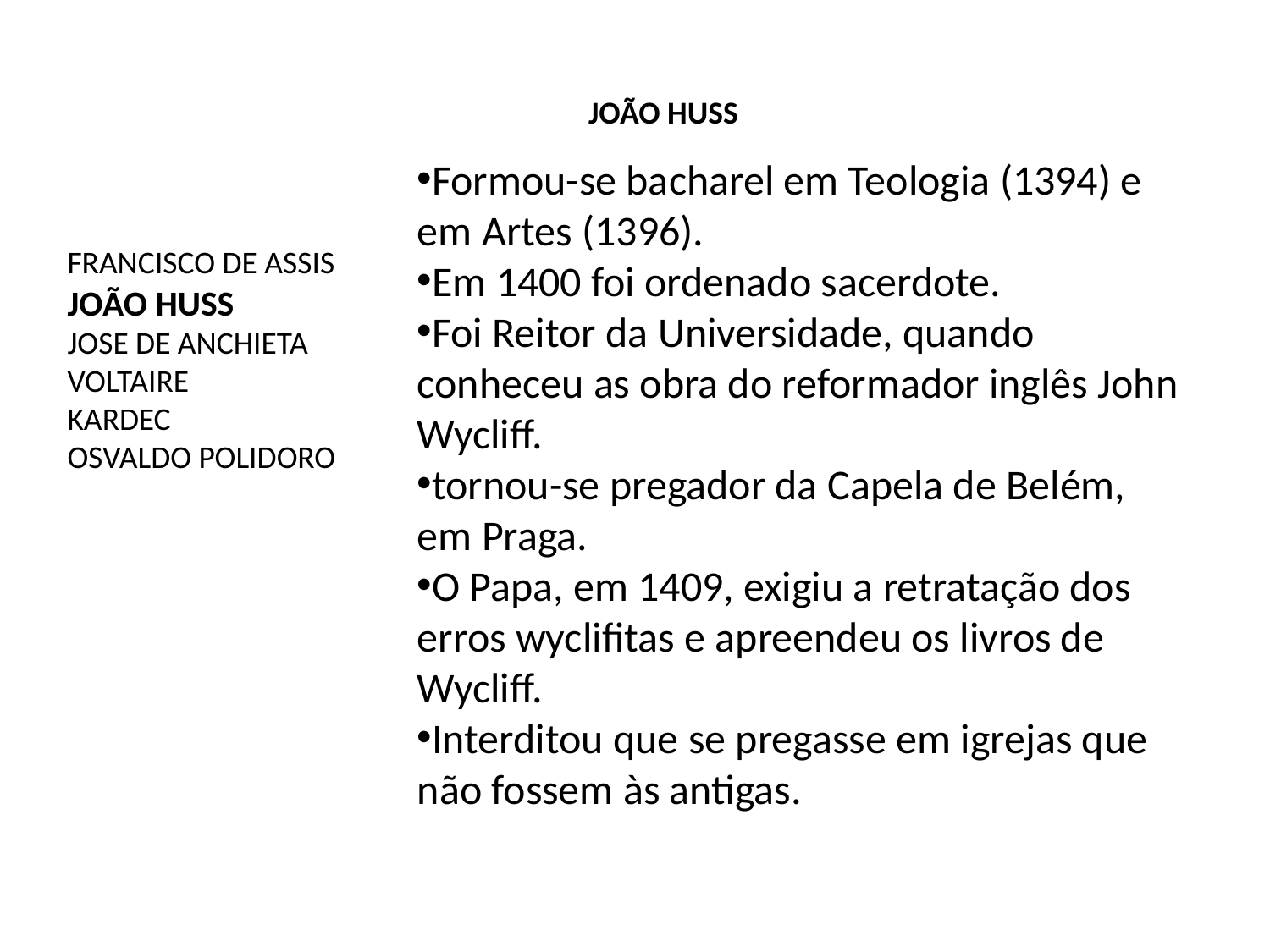

JOÃO HUSS
Formou-se bacharel em Teologia (1394) e em Artes (1396).
Em 1400 foi ordenado sacerdote.
Foi Reitor da Universidade, quando conheceu as obra do reformador inglês John Wycliff.
tornou-se pregador da Capela de Belém, em Praga.
O Papa, em 1409, exigiu a retratação dos erros wyclifitas e apreendeu os livros de Wycliff.
Interditou que se pregasse em igrejas que não fossem às antigas.
FRANCISCO DE ASSIS
JOÃO HUSS
JOSE DE ANCHIETA
VOLTAIRE
KARDEC
OSVALDO POLIDORO